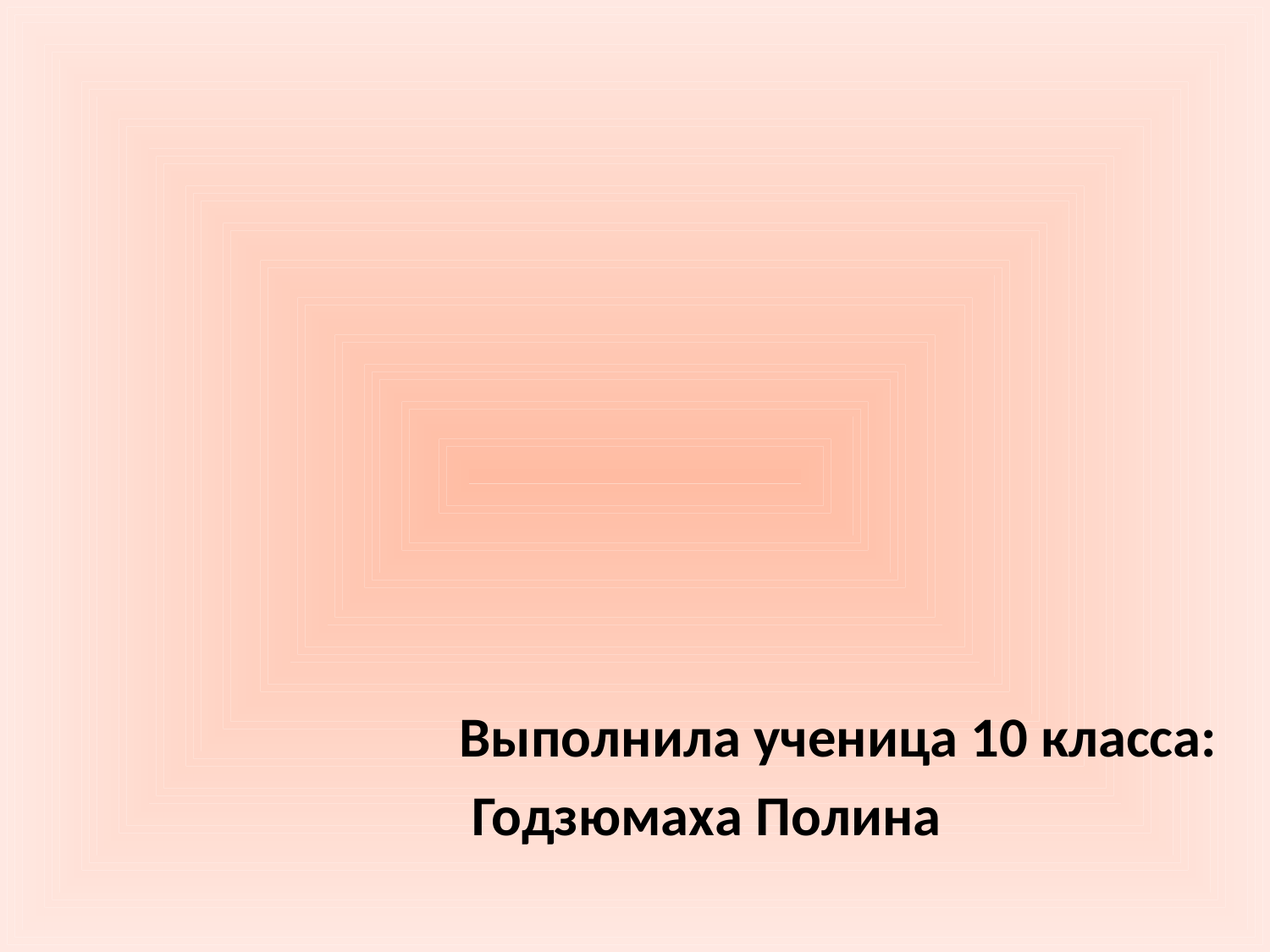

#

Выполнила ученица 10 класса:
 Годзюмаха Полина